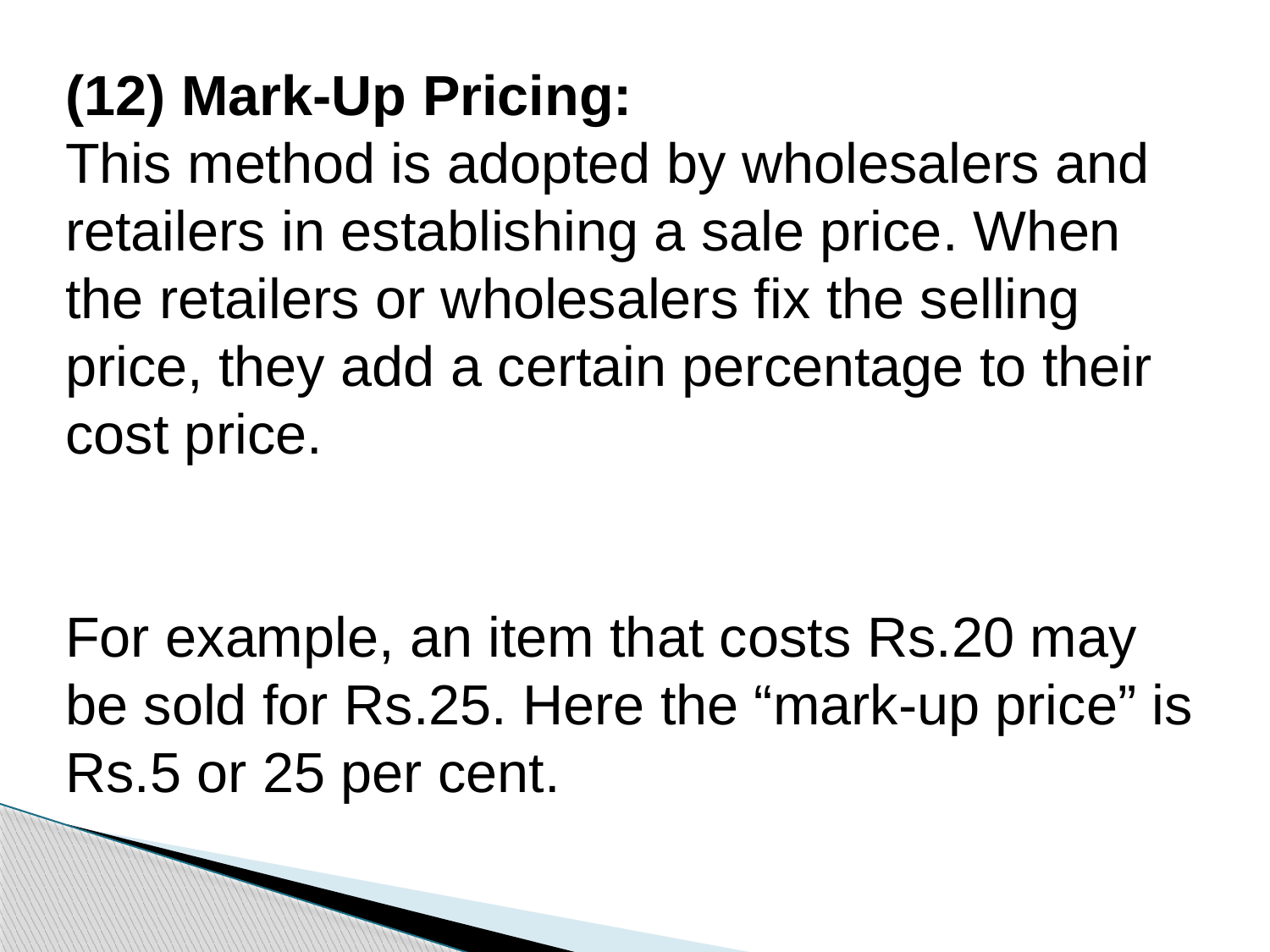

(12) Mark-Up Pricing:
This method is adopted by wholesalers and retailers in establishing a sale price. When the retailers or wholesalers fix the selling price, they add a certain percentage to their cost price.

For example, an item that costs Rs.20 may be sold for Rs.25. Here the “mark-up price” is Rs.5 or 25 per cent.